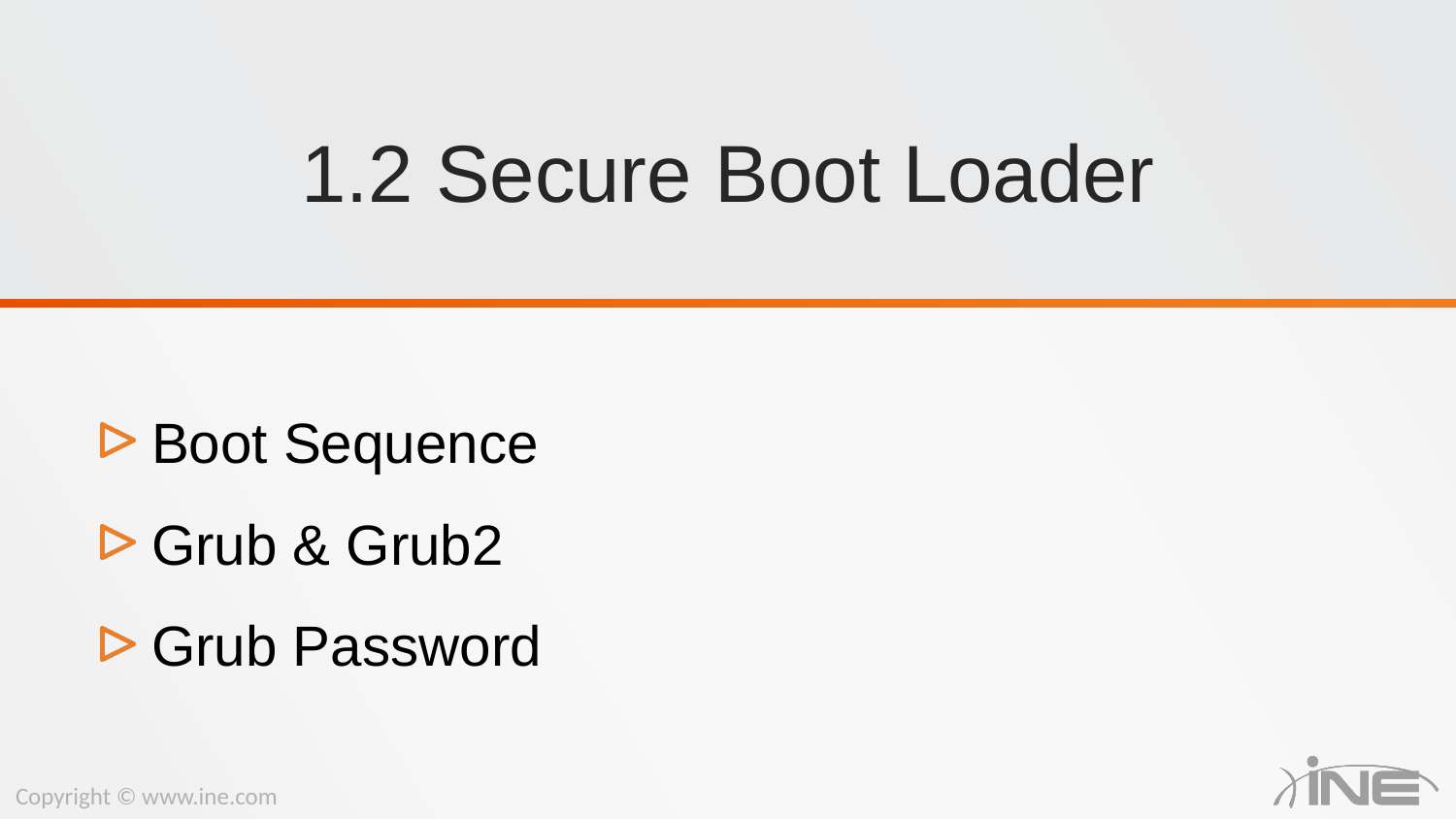

# 1.2 Secure Boot Loader
 Boot Sequence
 Grub & Grub2
 Grub Password

Copyright © www.ine.com